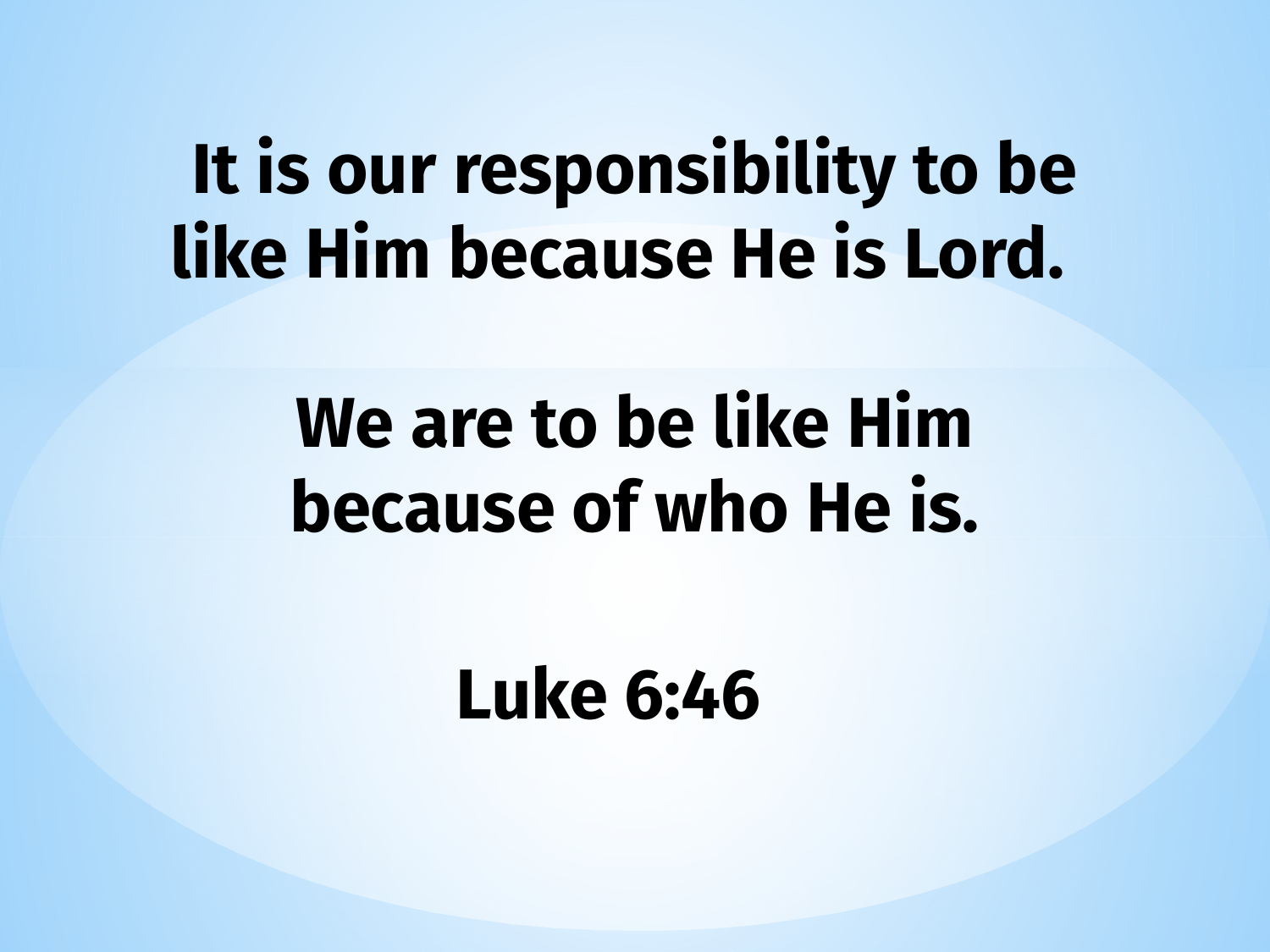

It is our responsibility to be like Him because He is Lord.

We are to be like Him because of who He is.
Luke 6:46